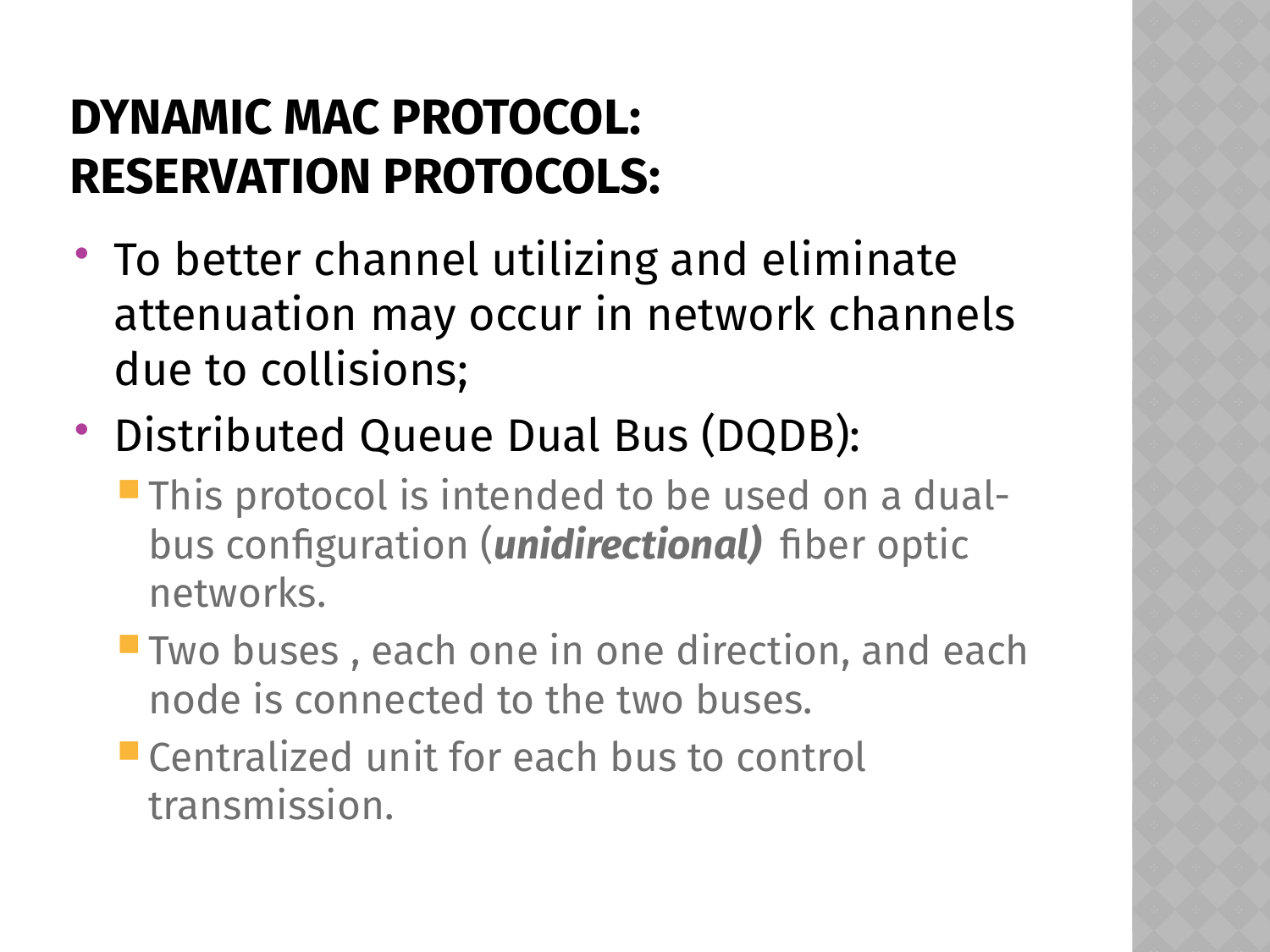

# Dynamic mac protocol: Reservation protocols:
To better channel utilizing and eliminate attenuation may occur in network channels due to collisions;
Distributed Queue Dual Bus (DQDB):
This protocol is intended to be used on a dual-bus configuration (unidirectional)  fiber optic networks.
Two buses , each one in one direction, and each node is connected to the two buses.
Centralized unit for each bus to control transmission.